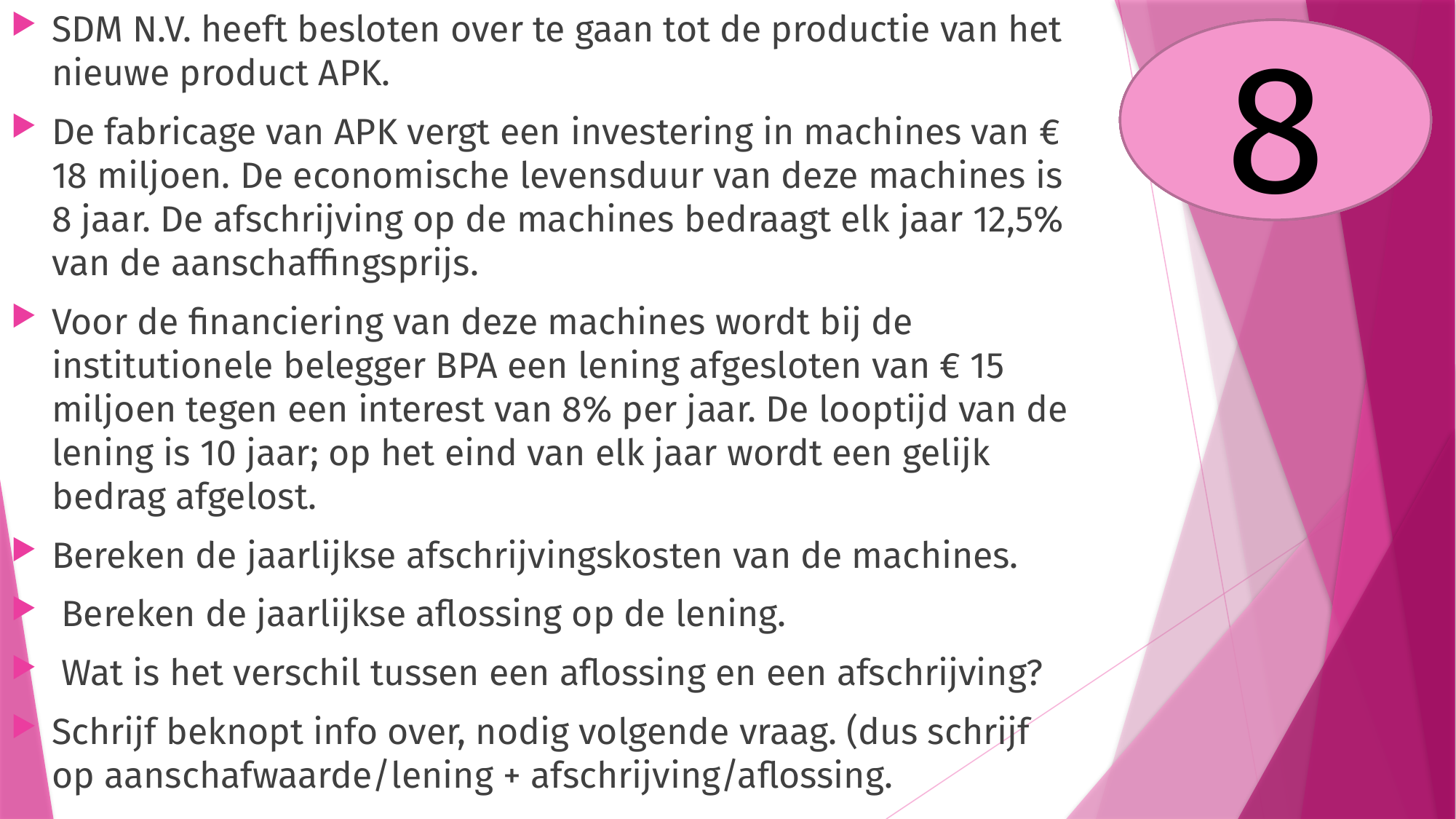

SDM N.V. heeft besloten over te gaan tot de productie van het nieuwe product APK.
De fabricage van APK vergt een investering in machines van € 18 miljoen. De economische levensduur van deze machines is 8 jaar. De afschrijving op de machines bedraagt elk jaar 12,5% van de aanschaffingsprijs.
Voor de financiering van deze machines wordt bij de institutionele belegger BPA een lening afgesloten van € 15 miljoen tegen een interest van 8% per jaar. De looptijd van de lening is 10 jaar; op het eind van elk jaar wordt een gelijk bedrag afgelost.
Bereken de jaarlijkse afschrijvingskosten van de machines.
 Bereken de jaarlijkse aflossing op de lening.
 Wat is het verschil tussen een aflossing en een afschrijving?
Schrijf beknopt info over, nodig volgende vraag. (dus schrijf op aanschafwaarde/lening + afschrijving/aflossing.

8
5
6
7
4
3
1
2